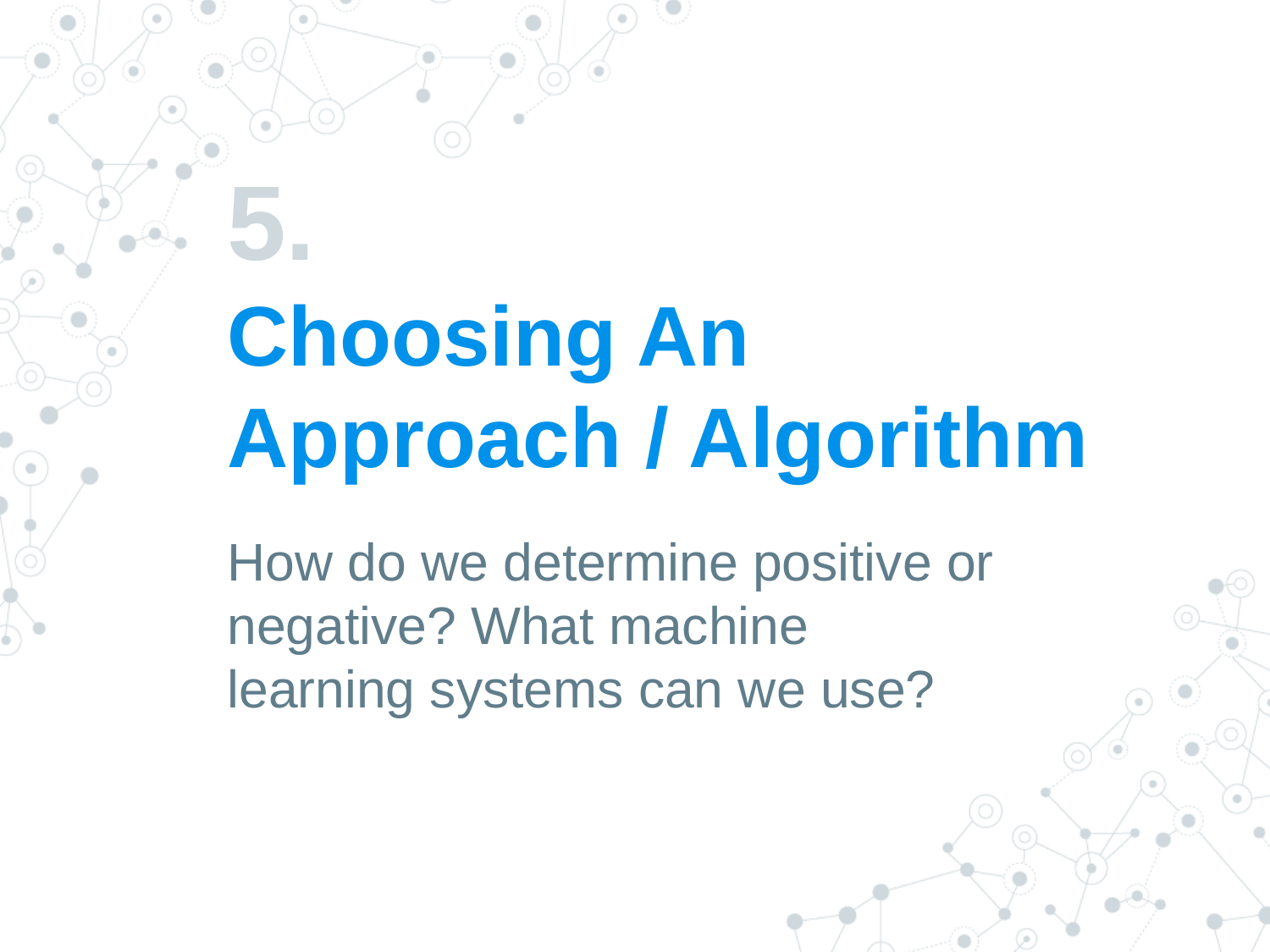

# 5.
Choosing An Approach / Algorithm
How do we determine positive or negative? What machine learning systems can we use?